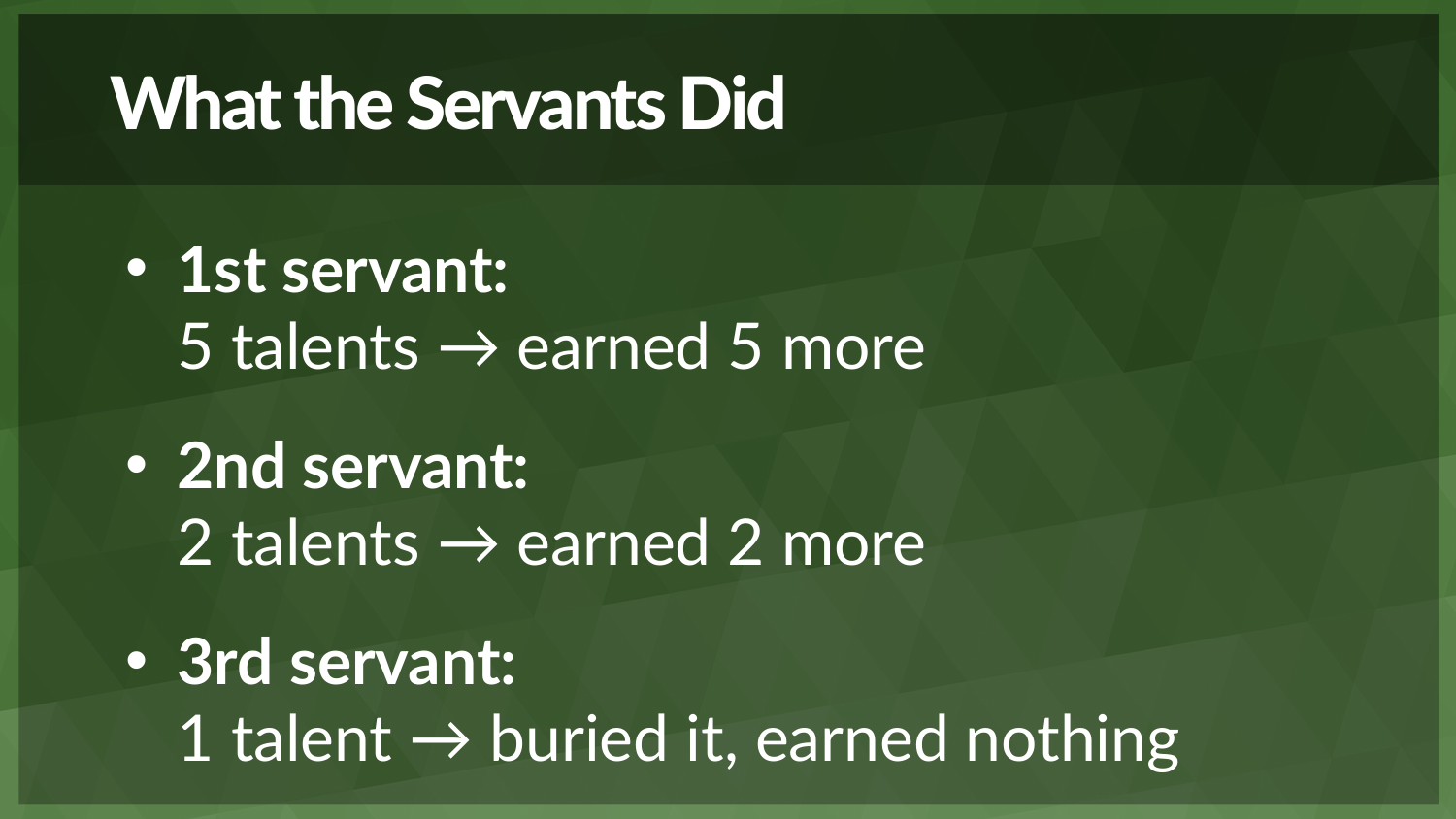

# What the Servants Did
1st servant:
5 talents → earned 5 more
2nd servant:
2 talents → earned 2 more
3rd servant:
1 talent → buried it, earned nothing